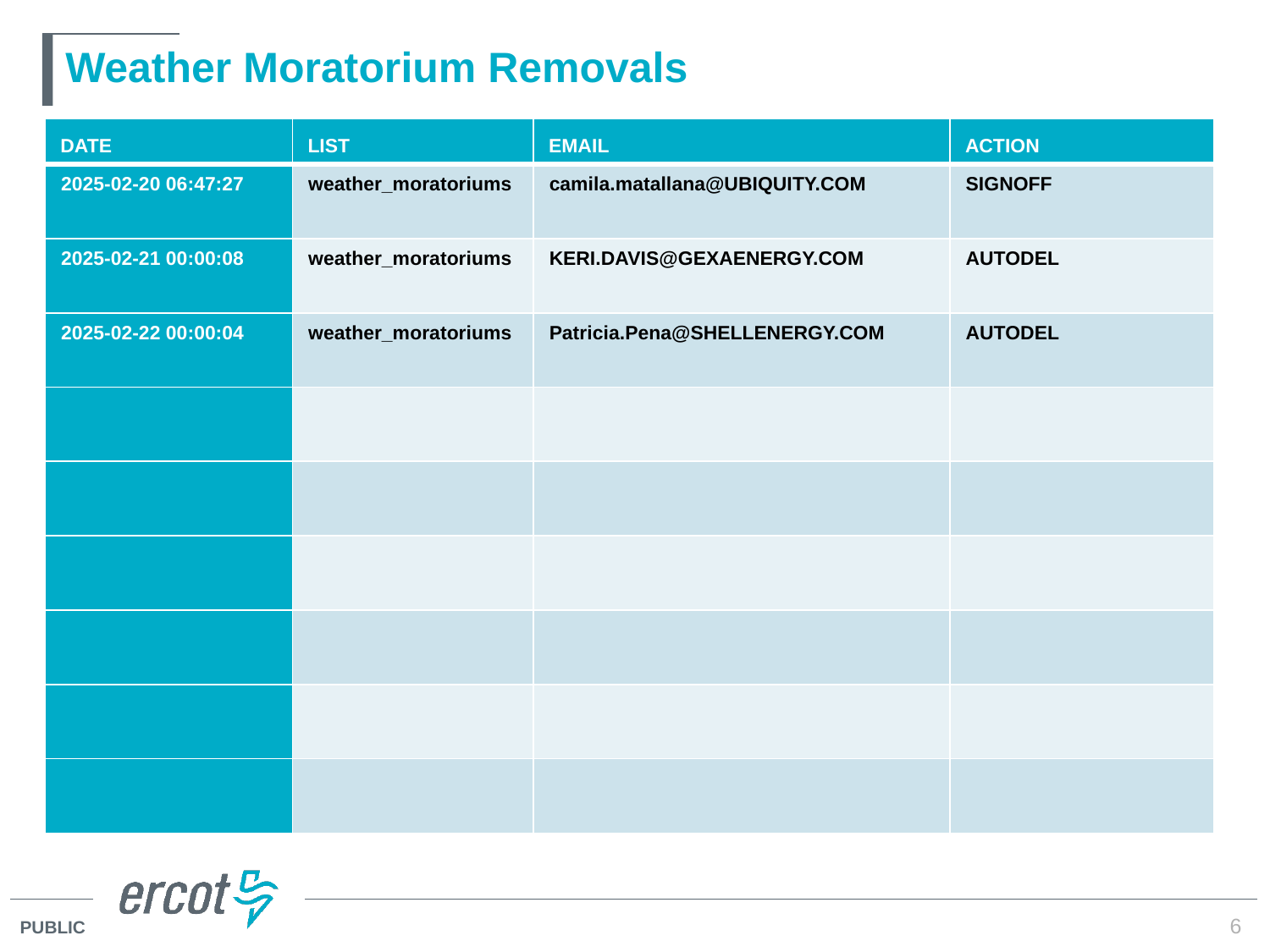

# Weather Moratorium Removals

| DATE | LIST | EMAIL | ACTION |
| --- | --- | --- | --- |
| 2025-02-20 06:47:27 | weather\_moratoriums | camila.matallana@UBIQUITY.COM | SIGNOFF |
| 2025-02-21 00:00:08 | weather\_moratoriums | KERI.DAVIS@GEXAENERGY.COM | AUTODEL |
| 2025-02-22 00:00:04 | weather\_moratoriums | Patricia.Pena@SHELLENERGY.COM | AUTODEL |
|  |  |  |  |
|  |  |  |  |
|  |  |  |  |
|  |  |  |  |
|  |  |  |  |
|  |  |  |  |
6